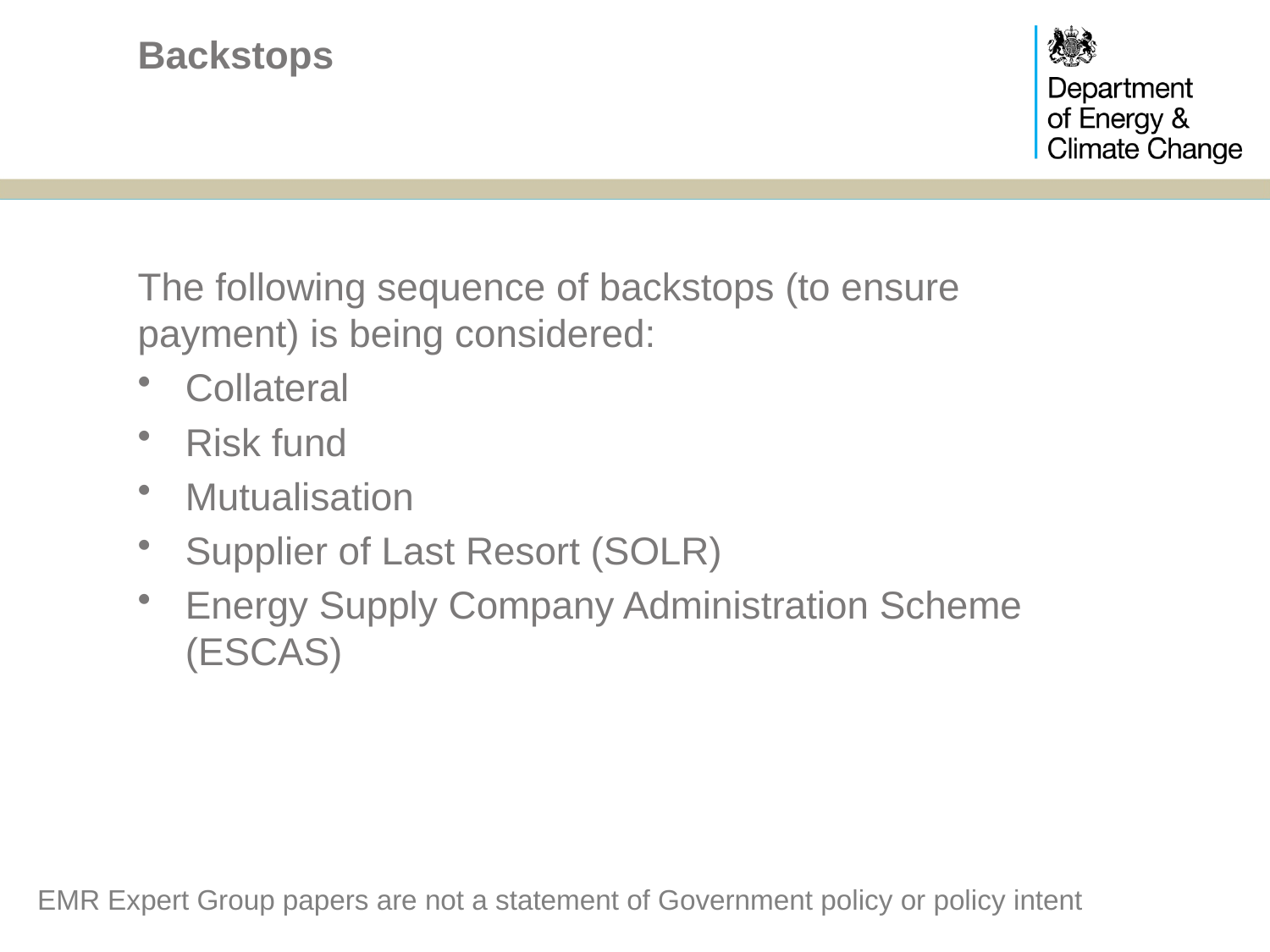

# Backstops
The following sequence of backstops (to ensure payment) is being considered:
Collateral
Risk fund
Mutualisation
Supplier of Last Resort (SOLR)
Energy Supply Company Administration Scheme (ESCAS)

EMR Expert Group papers are not a statement of Government policy or policy intent